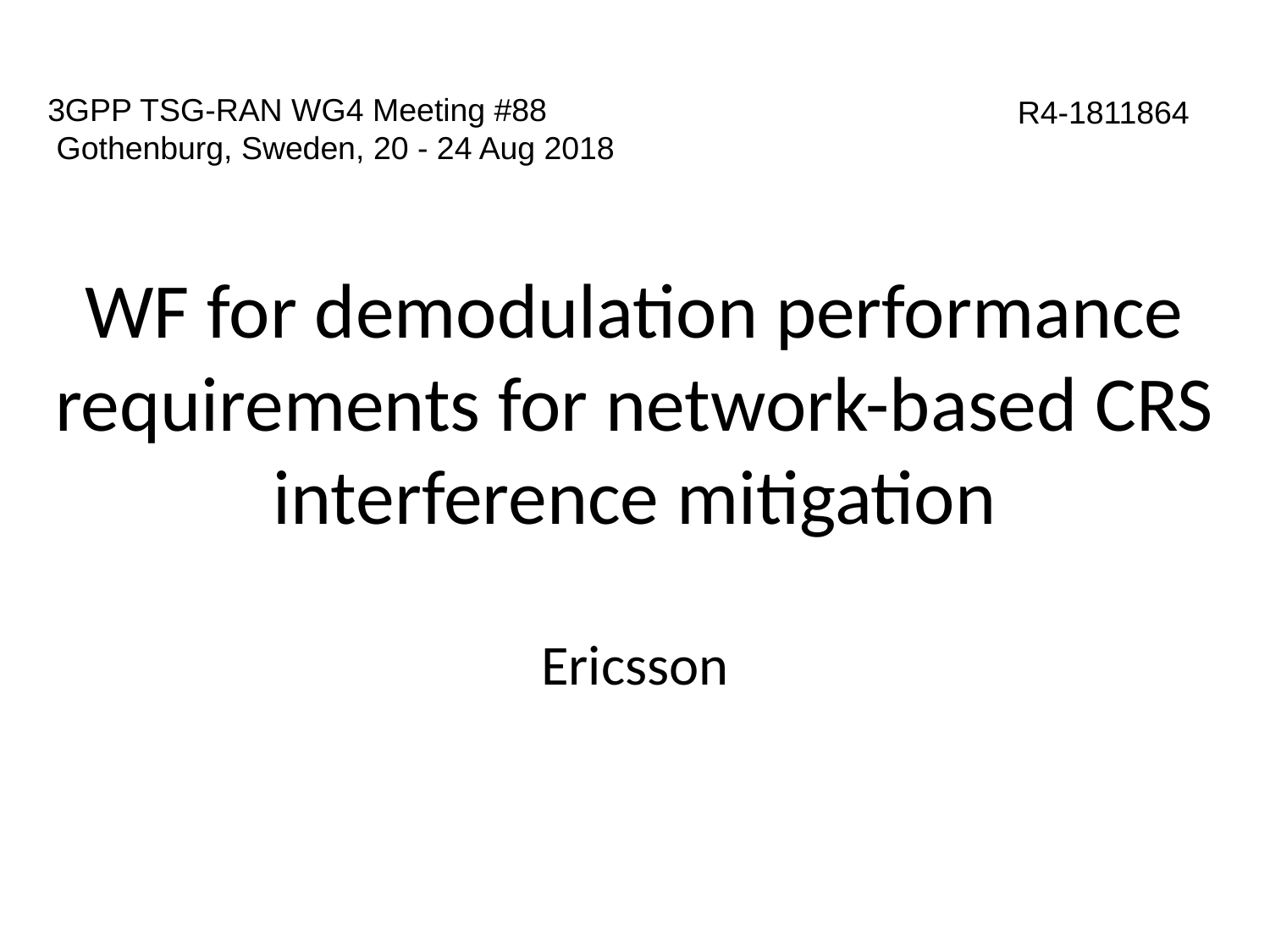

# 3GPP TSG-RAN WG4 Meeting #88 Gothenburg, Sweden, 20 - 24 Aug 2018
R4-1811864
WF for demodulation performance requirements for network-based CRS interference mitigation
Ericsson